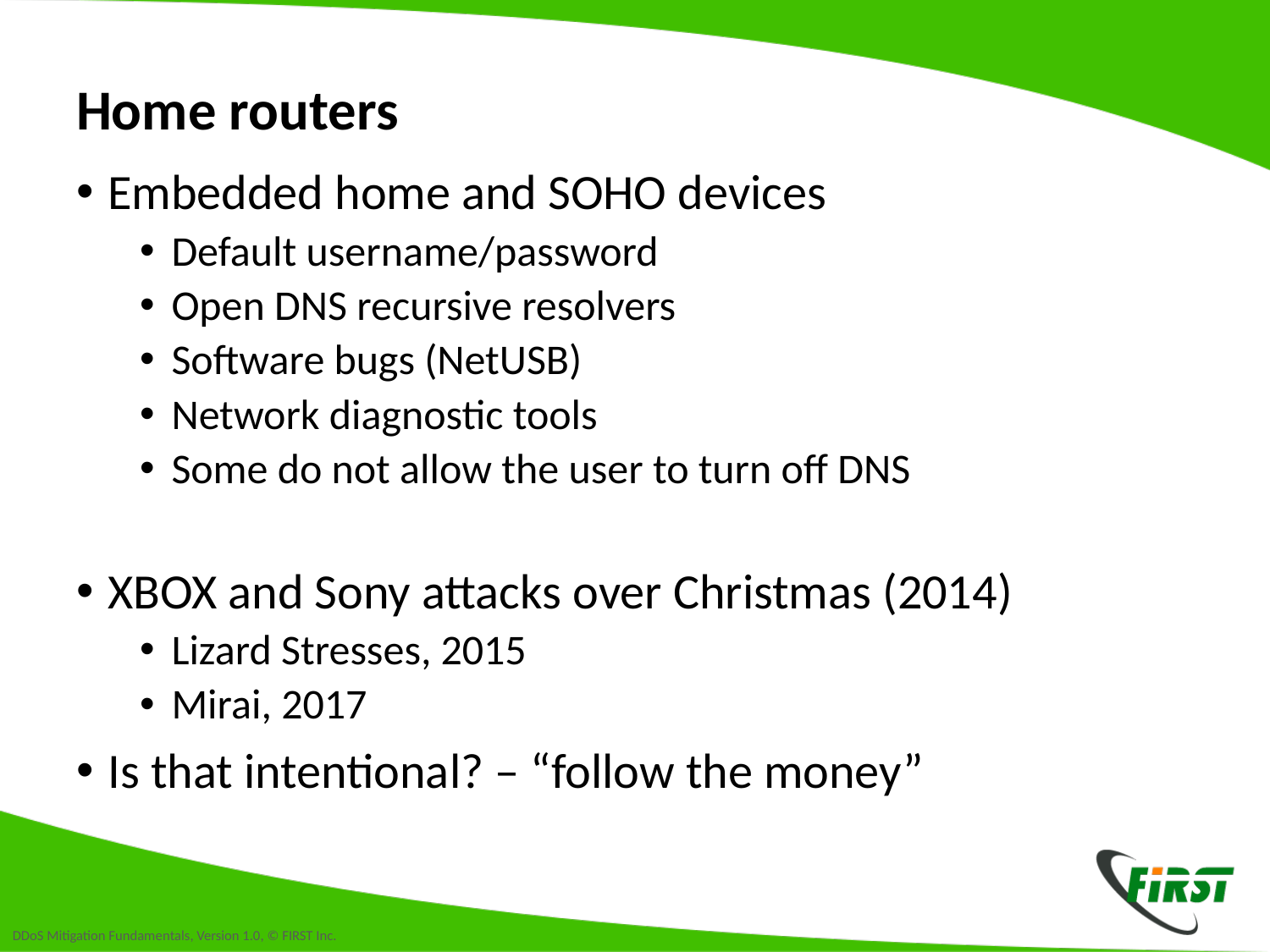

# Home routers
Embedded home and SOHO devices
Default username/password
Open DNS recursive resolvers
Software bugs (NetUSB)
Network diagnostic tools
Some do not allow the user to turn off DNS

XBOX and Sony attacks over Christmas (2014)
Lizard Stresses, 2015
Mirai, 2017
Is that intentional? – “follow the money”